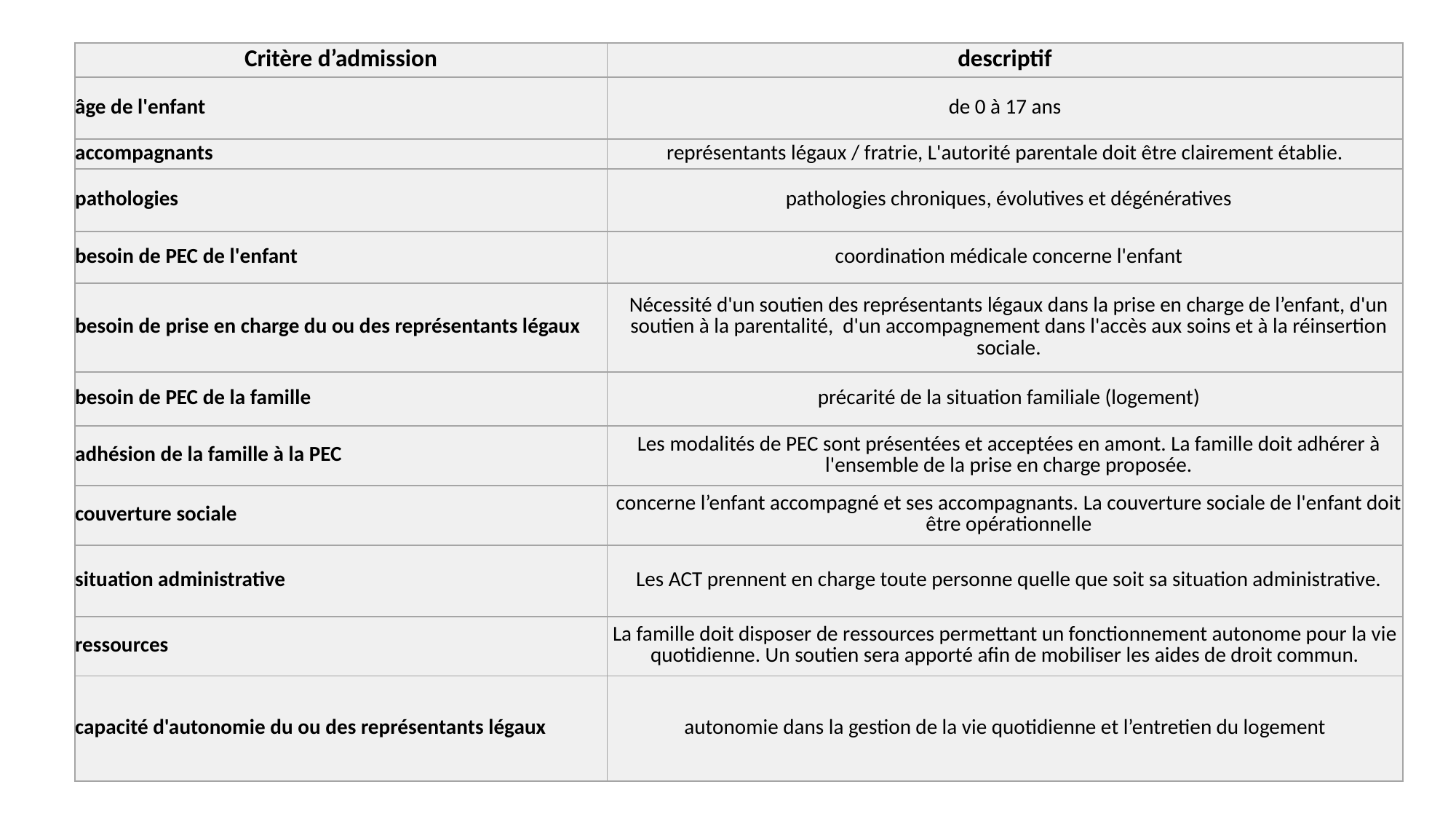

| Critère d’admission | descriptif |
| --- | --- |
| âge de l'enfant | de 0 à 17 ans |
| accompagnants | représentants légaux / fratrie, L'autorité parentale doit être clairement établie. |
| pathologies | pathologies chroniques, évolutives et dégénératives |
| besoin de PEC de l'enfant | coordination médicale concerne l'enfant |
| besoin de prise en charge du ou des représentants légaux | Nécessité d'un soutien des représentants légaux dans la prise en charge de l’enfant, d'un soutien à la parentalité, d'un accompagnement dans l'accès aux soins et à la réinsertion sociale. |
| besoin de PEC de la famille | précarité de la situation familiale (logement) |
| adhésion de la famille à la PEC | Les modalités de PEC sont présentées et acceptées en amont. La famille doit adhérer à l'ensemble de la prise en charge proposée. |
| couverture sociale | concerne l’enfant accompagné et ses accompagnants. La couverture sociale de l'enfant doit être opérationnelle |
| situation administrative | Les ACT prennent en charge toute personne quelle que soit sa situation administrative. |
| ressources | La famille doit disposer de ressources permettant un fonctionnement autonome pour la vie quotidienne. Un soutien sera apporté afin de mobiliser les aides de droit commun. |
| capacité d'autonomie du ou des représentants légaux | autonomie dans la gestion de la vie quotidienne et l’entretien du logement |